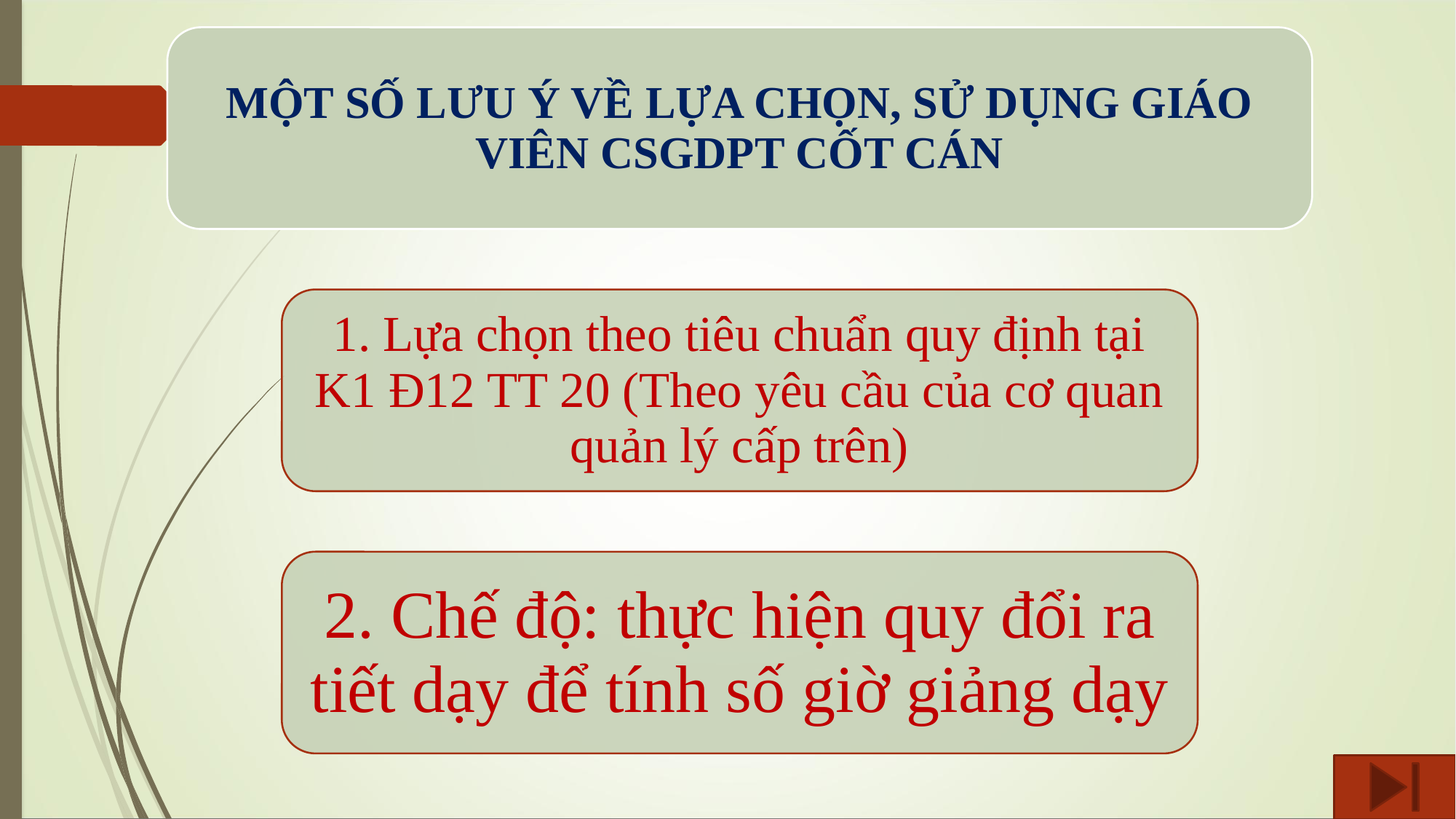

MỘT SỐ LƯU Ý VỀ LỰA CHỌN, SỬ DỤNG GIÁO VIÊN CSGDPT CỐT CÁN
1. Lựa chọn theo tiêu chuẩn quy định tại K1 Đ12 TT 20 (Theo yêu cầu của cơ quan quản lý cấp trên)
2. Chế độ: thực hiện quy đổi ra tiết dạy để tính số giờ giảng dạy